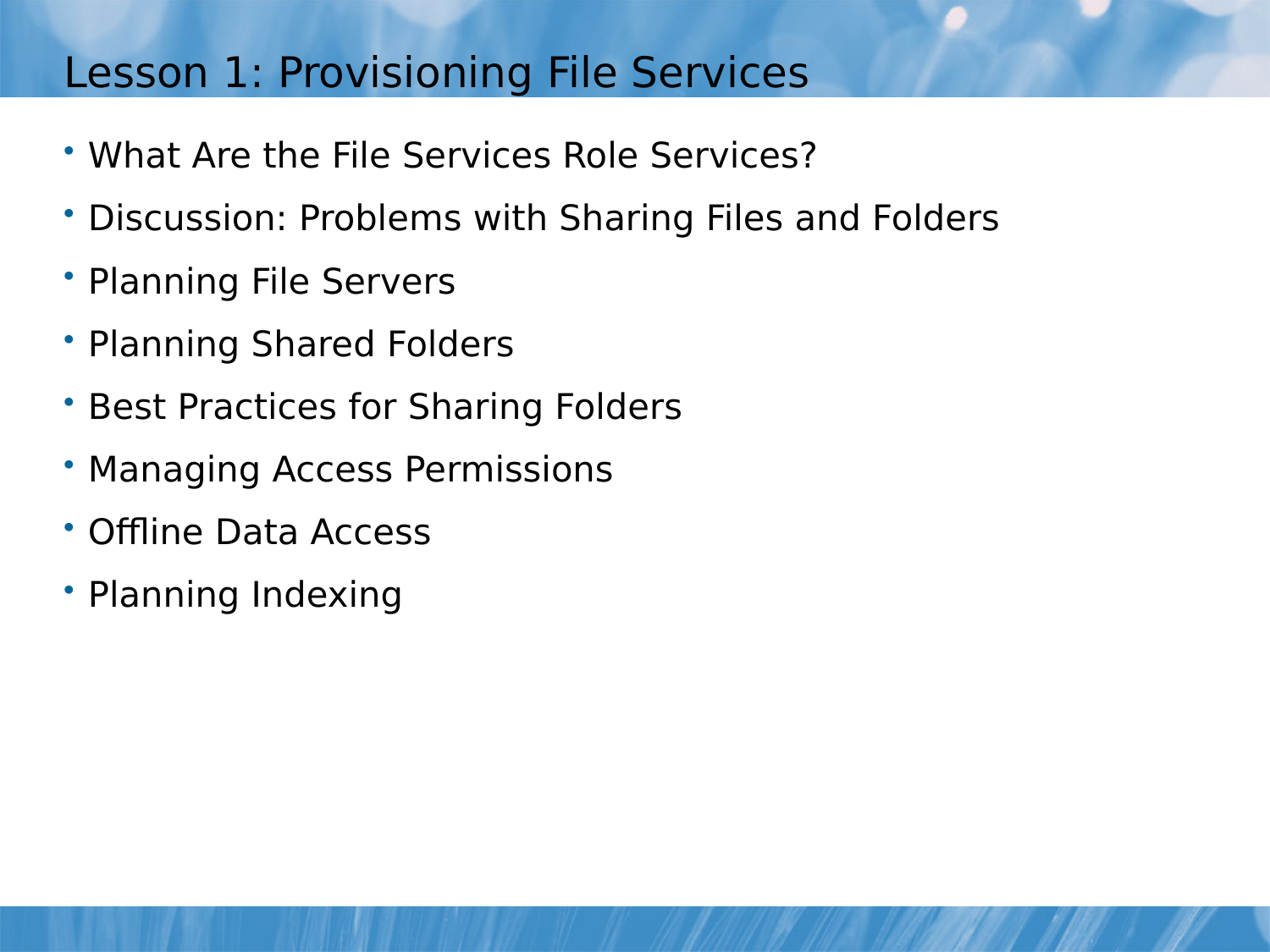

# Lesson 1: Provisioning File Services
What Are the File Services Role Services?
Discussion: Problems with Sharing Files and Folders
Planning File Servers
Planning Shared Folders
Best Practices for Sharing Folders
Managing Access Permissions
Offline Data Access
Planning Indexing